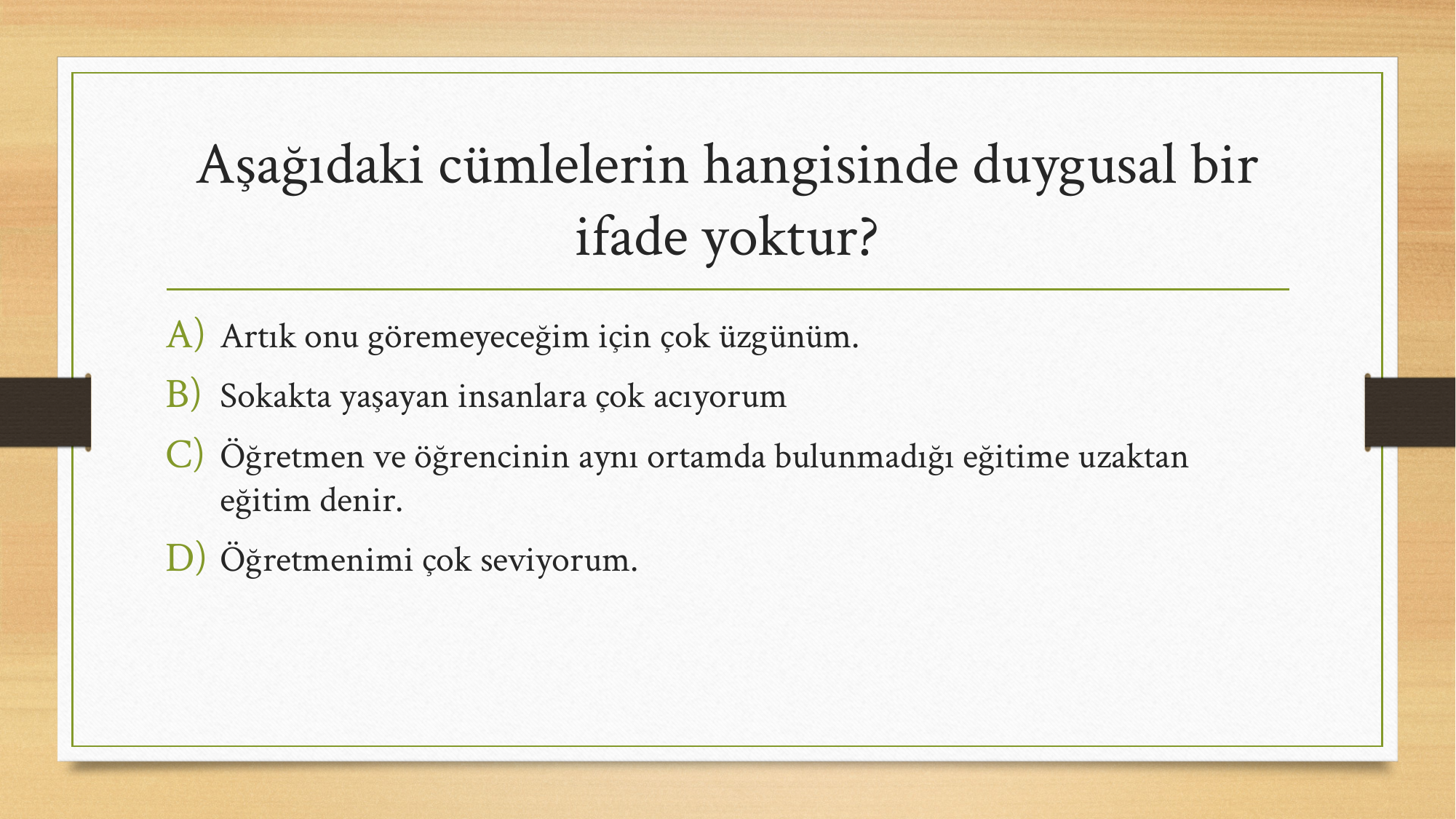

# Aşağıdaki cümlelerin hangisinde duygusal bir ifade yoktur?
Artık onu göremeyeceğim için çok üzgünüm.
Sokakta yaşayan insanlara çok acıyorum
Öğretmen ve öğrencinin aynı ortamda bulunmadığı eğitime uzaktan eğitim denir.
Öğretmenimi çok seviyorum.